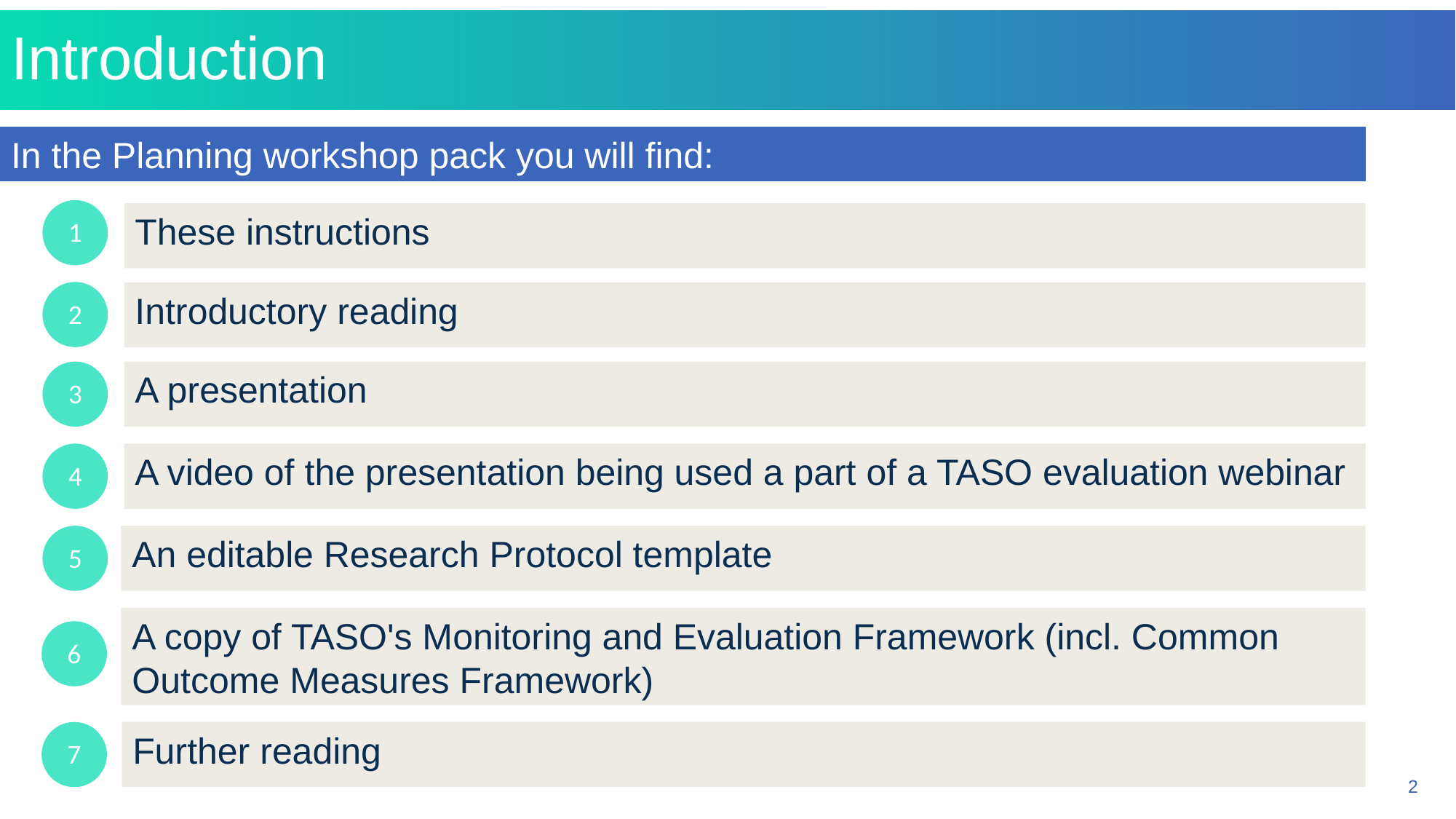

Introduction
In the Planning workshop pack you will find:
1
These instructions
2
Introductory reading
3
A presentation

4
A video of the presentation being used a part of a TASO evaluation webinar
5
An editable Research Protocol template
A copy of TASO's Monitoring and Evaluation Framework (incl. Common Outcome Measures Framework)
6
7
Further reading
2